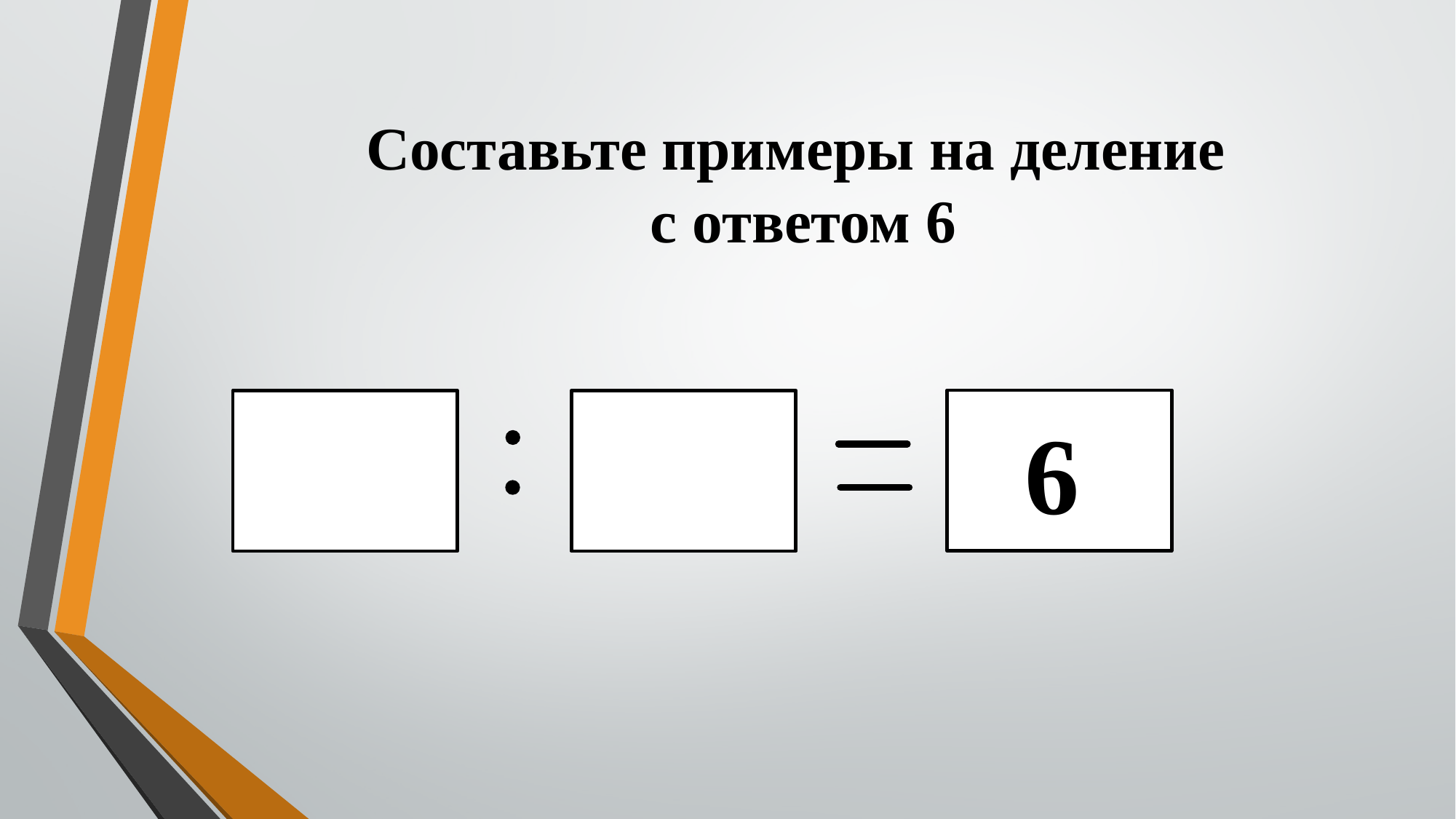

# Составьте примеры на деление с ответом 6
66